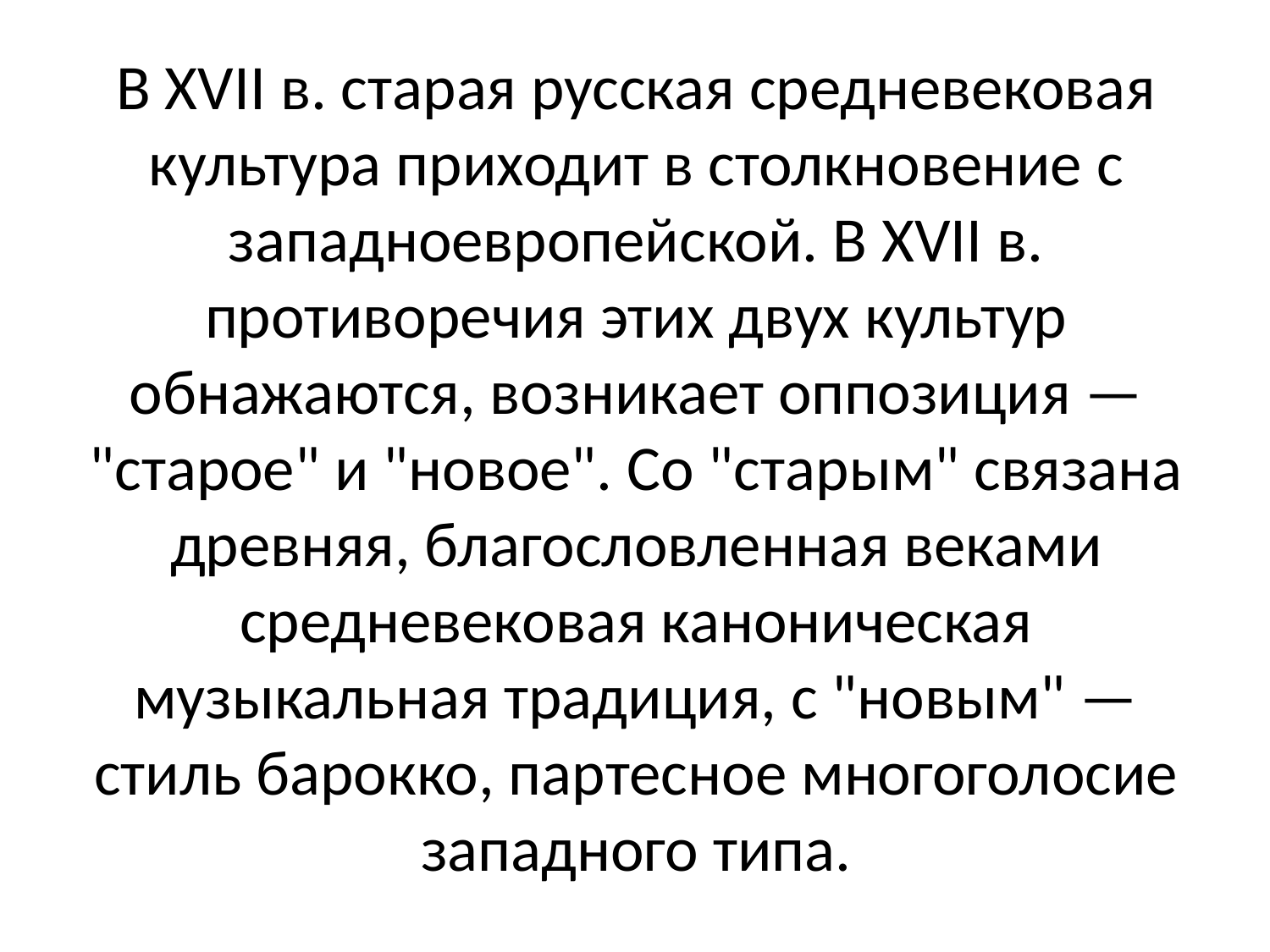

# В XVII в. старая русская средневековая культура приходит в столкновение с западноевропейской. В XVII в. противоречия этих двух культур обнажаются, возникает оппозиция — "старое" и "новое". Со "старым" связана древняя, благословленная веками средневековая каноническая музыкальная традиция, с "новым" — стиль барокко, партесное многоголосие западного типа.